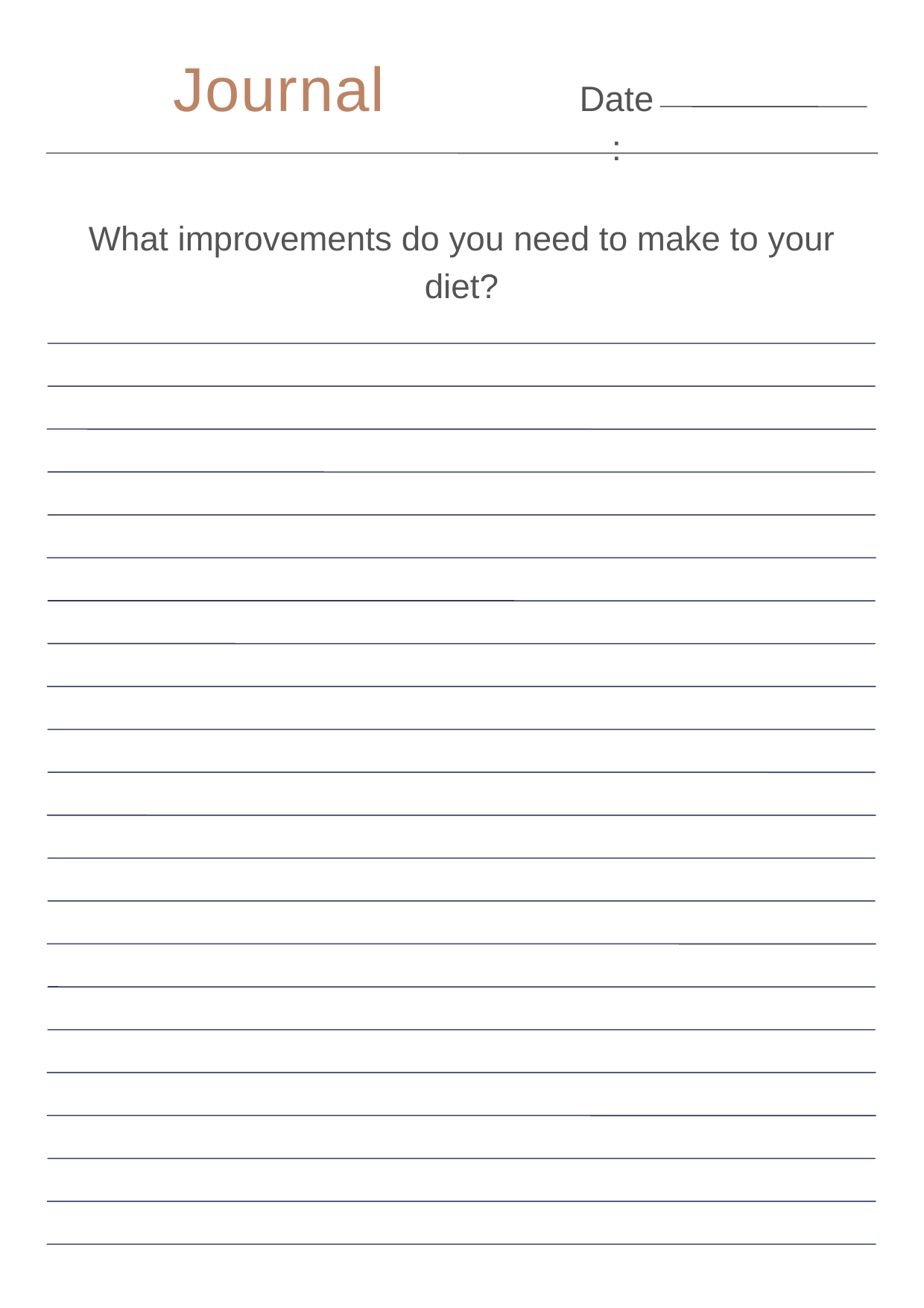

Journal
Date:

What improvements do you need to make to your diet?